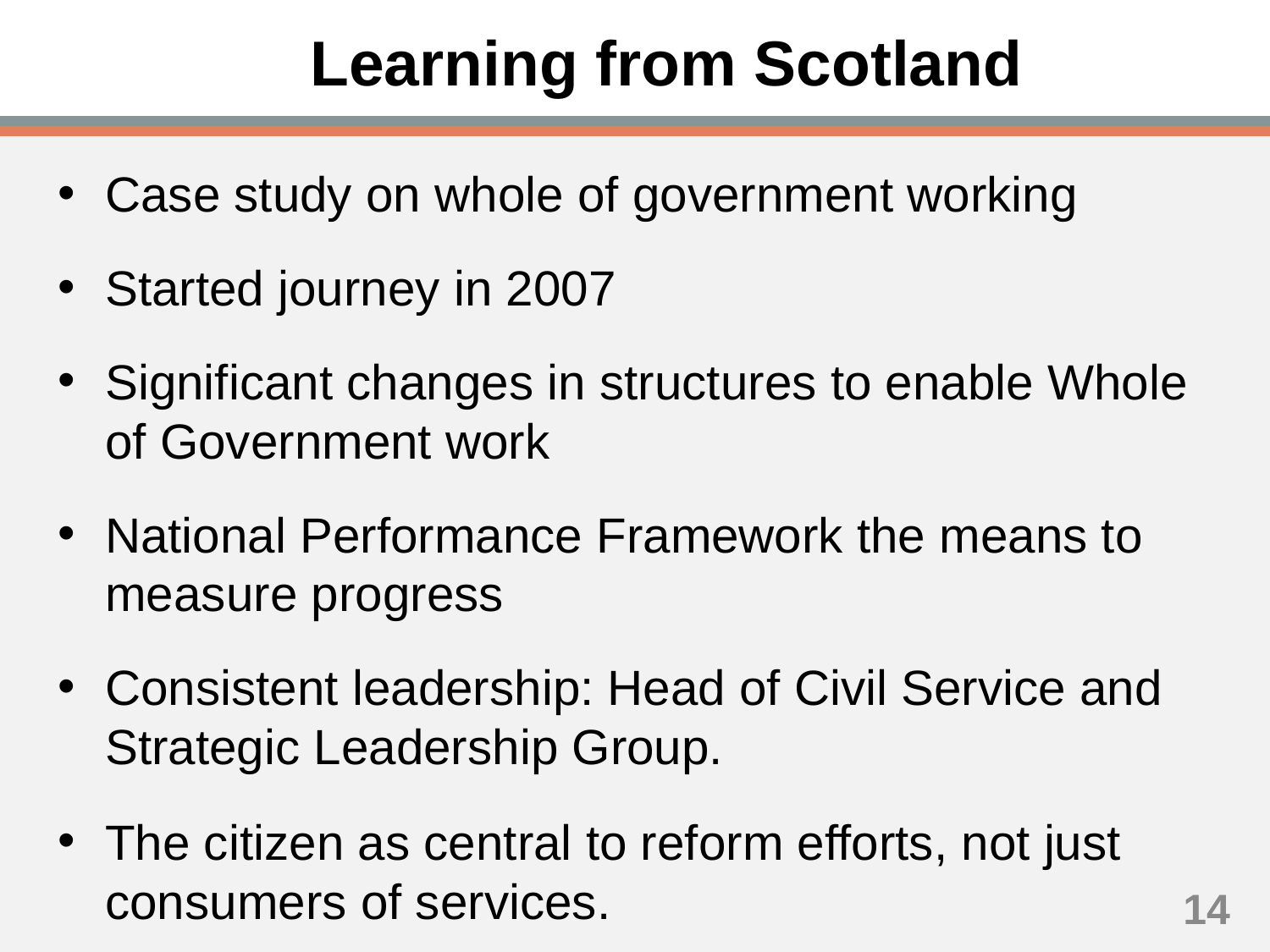

# Learning from Scotland
Case study on whole of government working

Started journey in 2007

Significant changes in structures to enable Whole of Government work

National Performance Framework the means to measure progress

Consistent leadership: Head of Civil Service and Strategic Leadership Group.

The citizen as central to reform efforts, not just consumers of services.

14